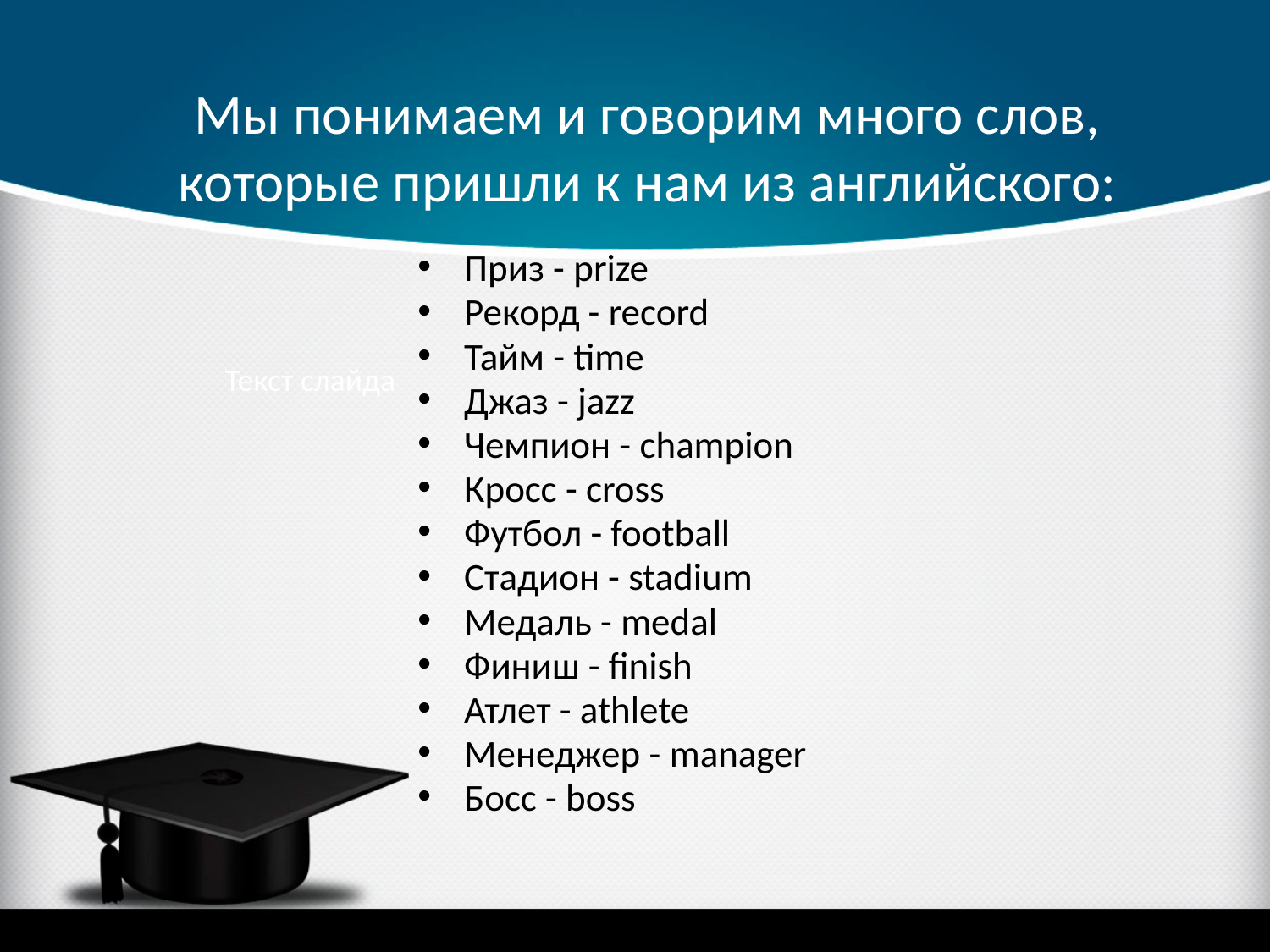

# Мы понимаем и говорим много слов, которые пришли к нам из английского:
Приз - prize
Рекорд - record
Тайм - time
Джаз - jazz
Чемпион - champion
Кросс - cross
Футбол - football
Стадион - stadium
Медаль - medal
Финиш - finish
Атлет - athlete
Менеджер - manager
Босс - boss

Текст слайда